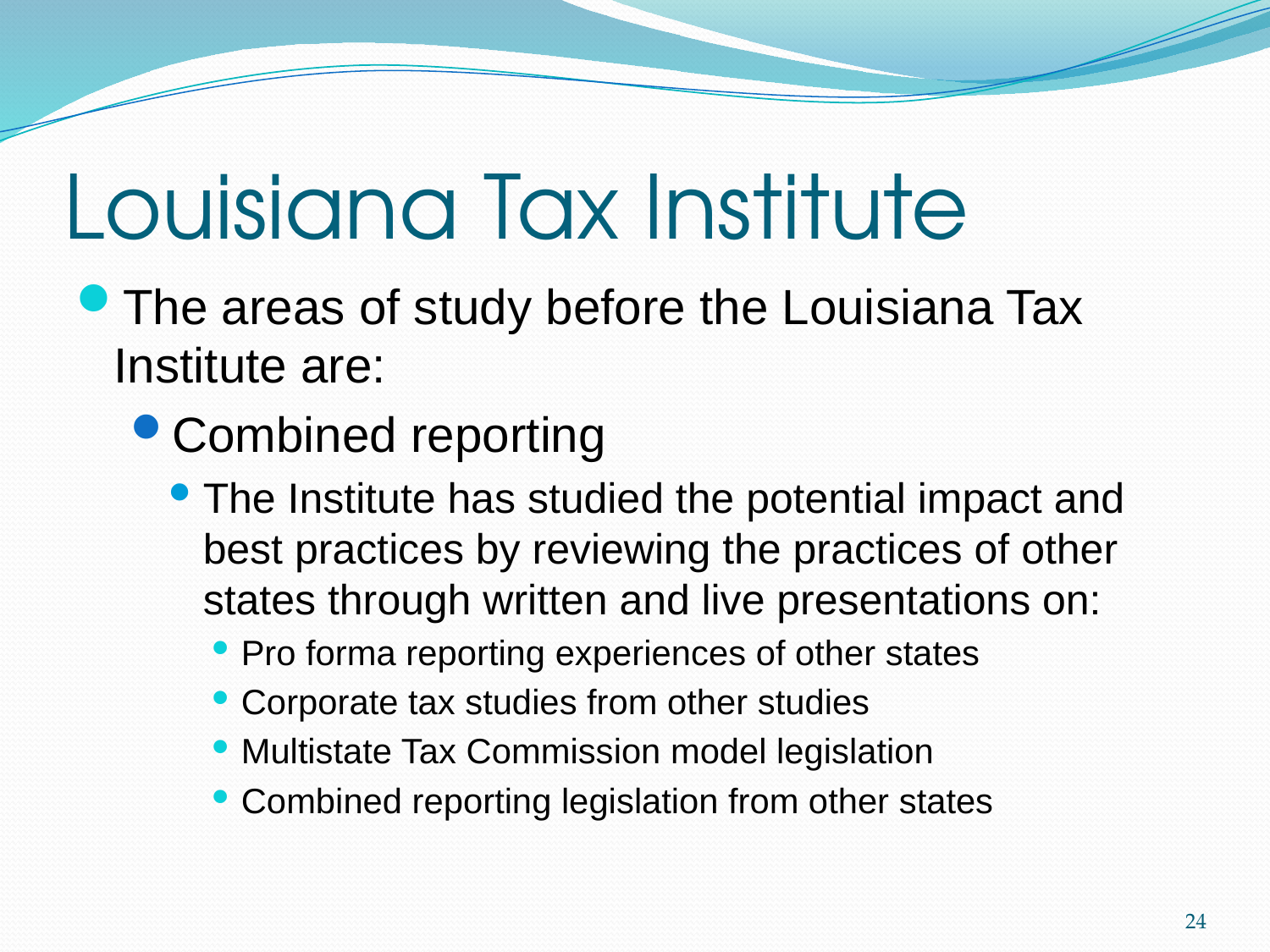

# Louisiana Tax Institute
The areas of study before the Louisiana Tax Institute are:
Combined reporting
The Institute has studied the potential impact and best practices by reviewing the practices of other states through written and live presentations on:
Pro forma reporting experiences of other states
Corporate tax studies from other studies
Multistate Tax Commission model legislation
Combined reporting legislation from other states

24